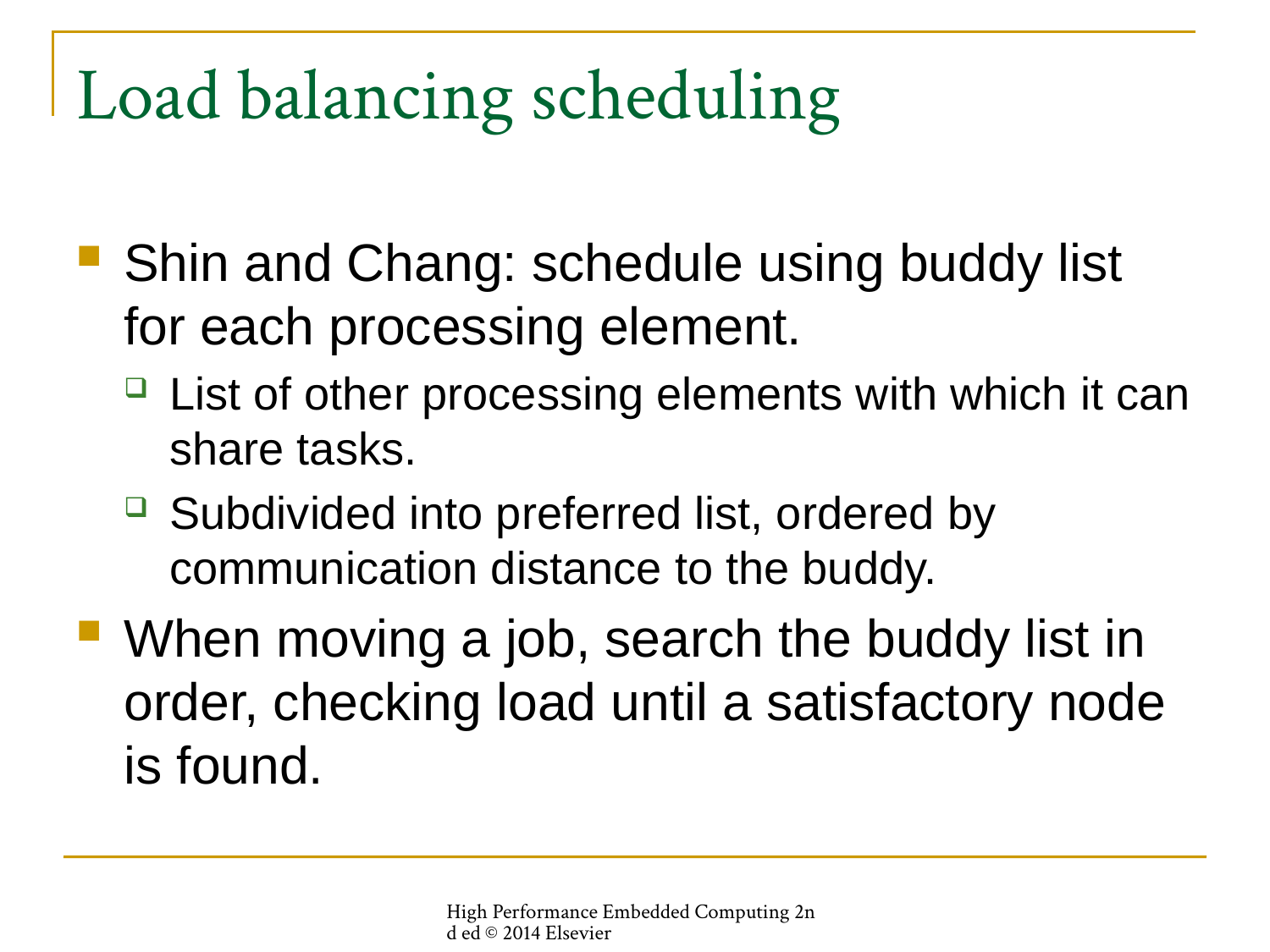

# Load balancing scheduling
Shin and Chang: schedule using buddy list for each processing element.
List of other processing elements with which it can share tasks.
Subdivided into preferred list, ordered by communication distance to the buddy.
When moving a job, search the buddy list in order, checking load until a satisfactory node is found.
High Performance Embedded Computing 2nd ed © 2014 Elsevier